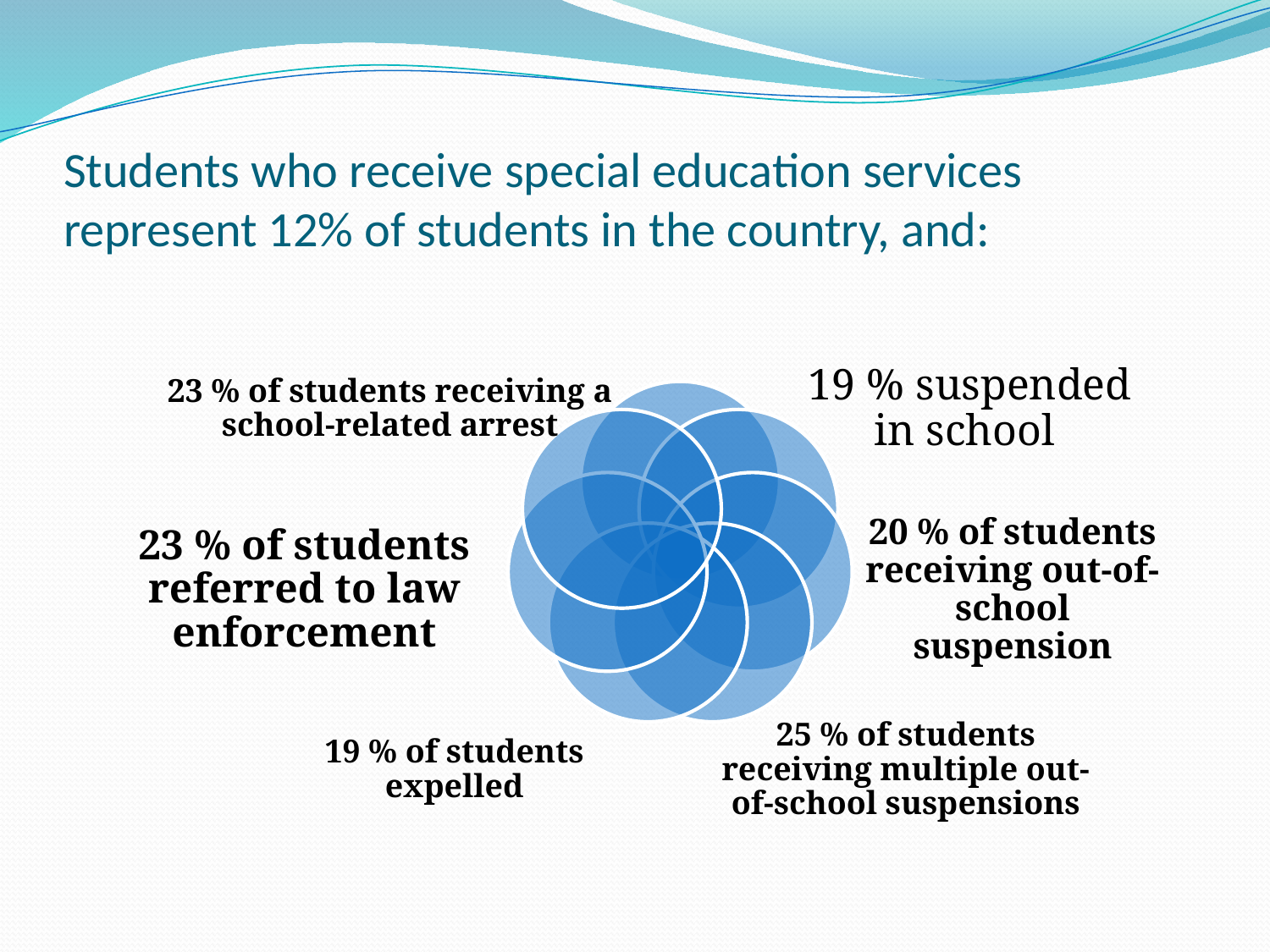

# Students who receive special education services represent 12% of students in the country, and:

19 % suspended in school
20 % of students receiving out-of- school suspension
25 % of students receiving multiple out-of-school suspensions
19 % of students expelled
23 % of students referred to law enforcement
23 % of students receiving a school-related arrest